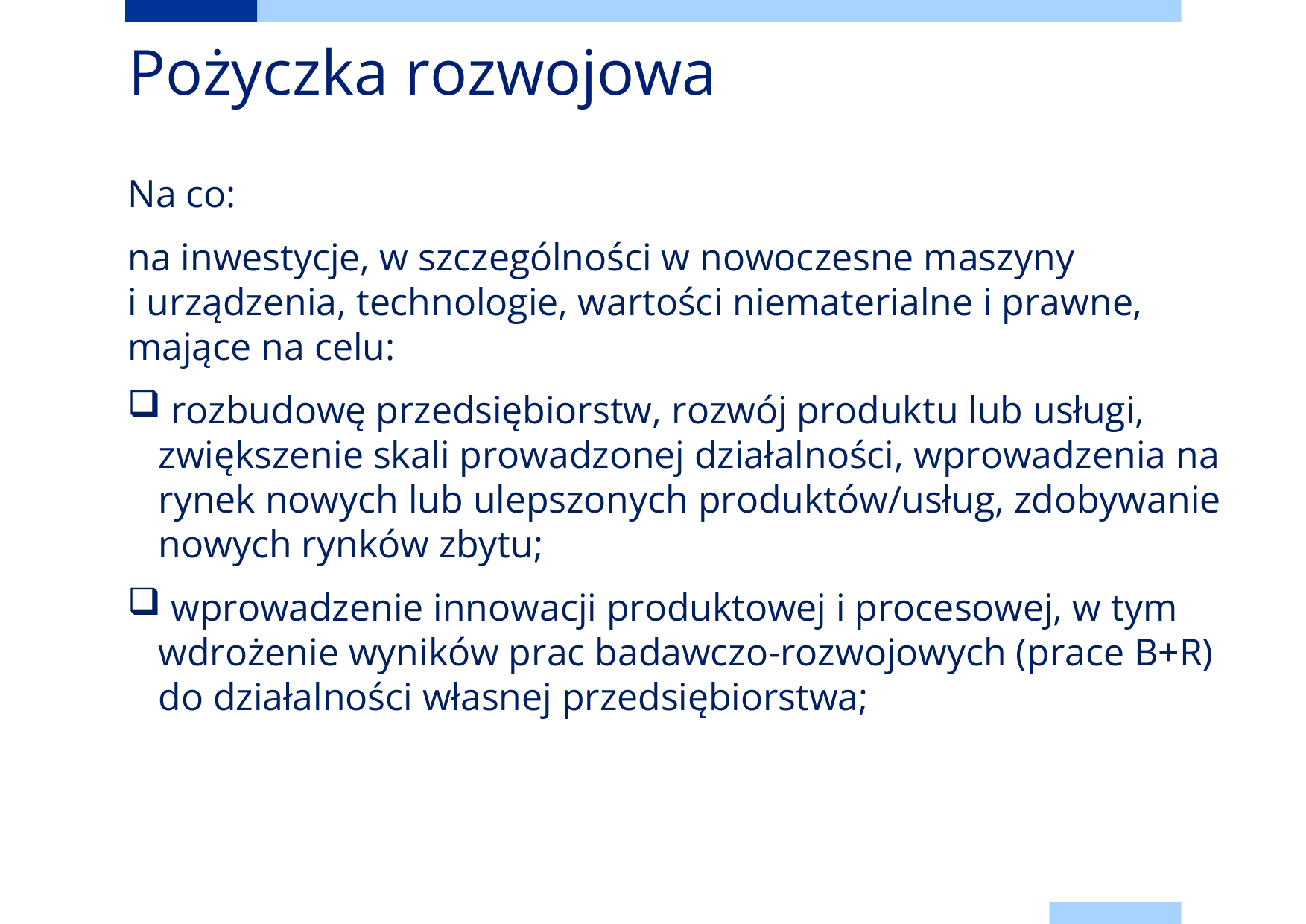

# Pożyczka rozwojowa
Na co:
na inwestycje, w szczególności w nowoczesne maszyny
i urządzenia, technologie, wartości niematerialne i prawne, mające na celu:
 rozbudowę przedsiębiorstw, rozwój produktu lub usługi, zwiększenie skali prowadzonej działalności, wprowadzenia na rynek nowych lub ulepszonych produktów/usług, zdobywanie nowych rynków zbytu;
 wprowadzenie innowacji produktowej i procesowej, w tym wdrożenie wyników prac badawczo-rozwojowych (prace B+R) do działalności własnej przedsiębiorstwa;